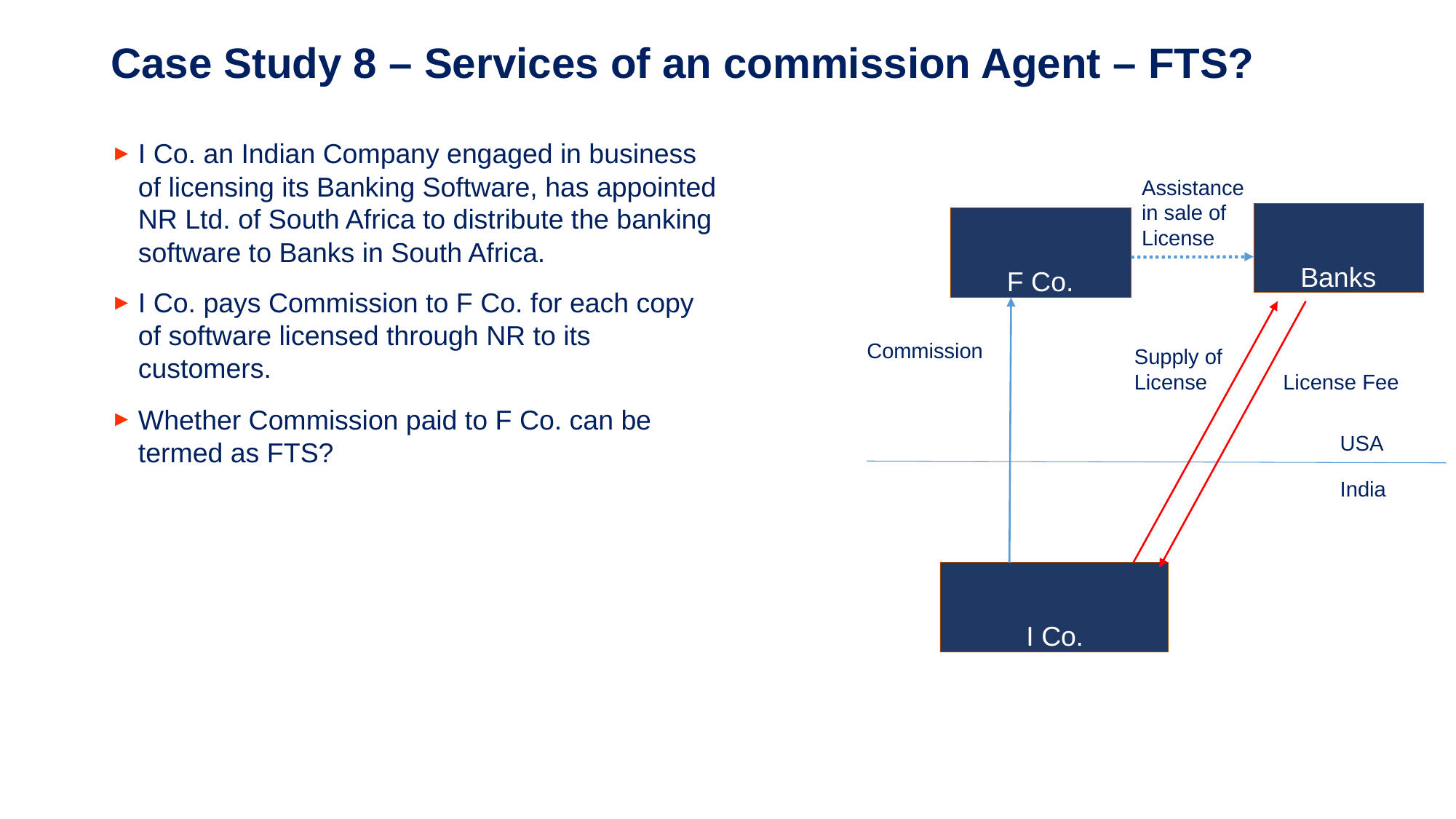

# Case Study 8 – Services of an commission Agent – FTS?
I Co. an Indian Company engaged in business of licensing its Banking Software, has appointed NR Ltd. of South Africa to distribute the banking software to Banks in South Africa.
I Co. pays Commission to F Co. for each copy of software licensed through NR to its customers.
Whether Commission paid to F Co. can be termed as FTS?

Assistance in sale of License

Banks

F Co.
Commission
Supply of License
License Fee
USA
India

I Co.
55